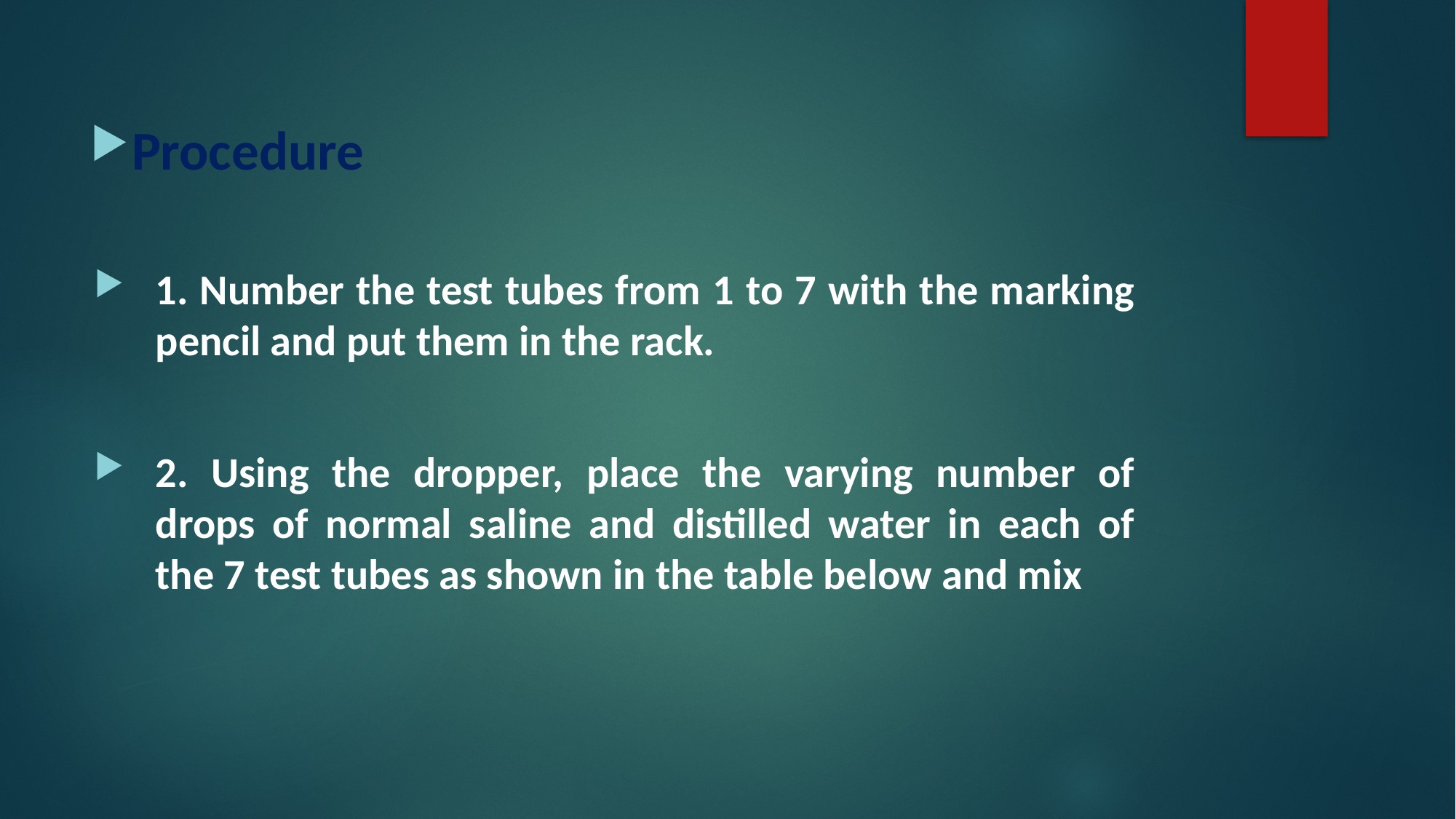

Procedure

1. Number the test tubes from 1 to 7 with the marking pencil and put them in the rack.

2. Using the dropper, place the varying number of drops of normal saline and distilled water in each of the 7 test tubes as shown in the table below and mix